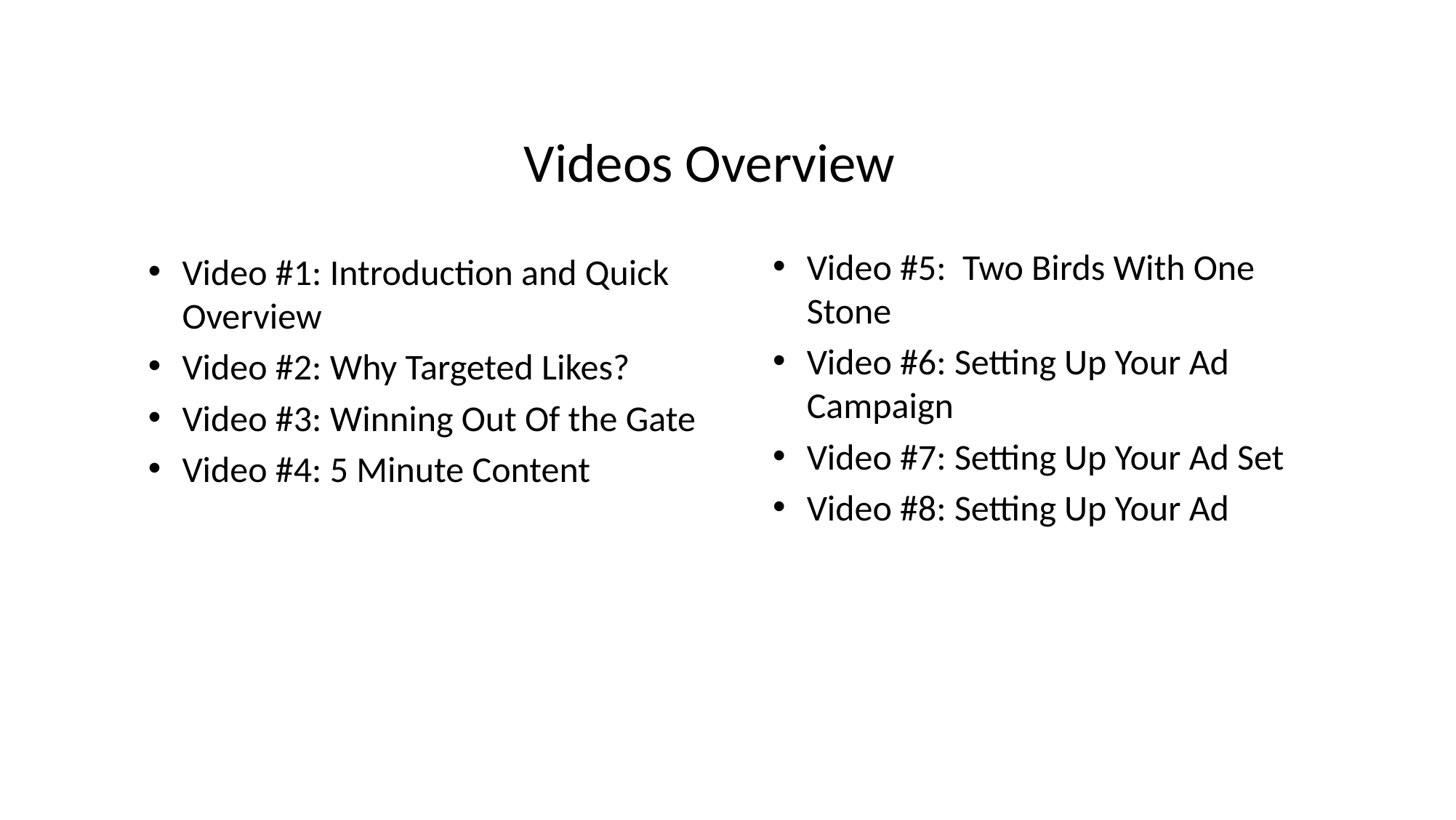

Videos Overview
Video #5:  Two Birds With One Stone
Video #6: Setting Up Your Ad Campaign
Video #7: Setting Up Your Ad Set
Video #8: Setting Up Your Ad
Video #1: Introduction and Quick Overview
Video #2: Why Targeted Likes?
Video #3: Winning Out Of the Gate
Video #4: 5 Minute Content